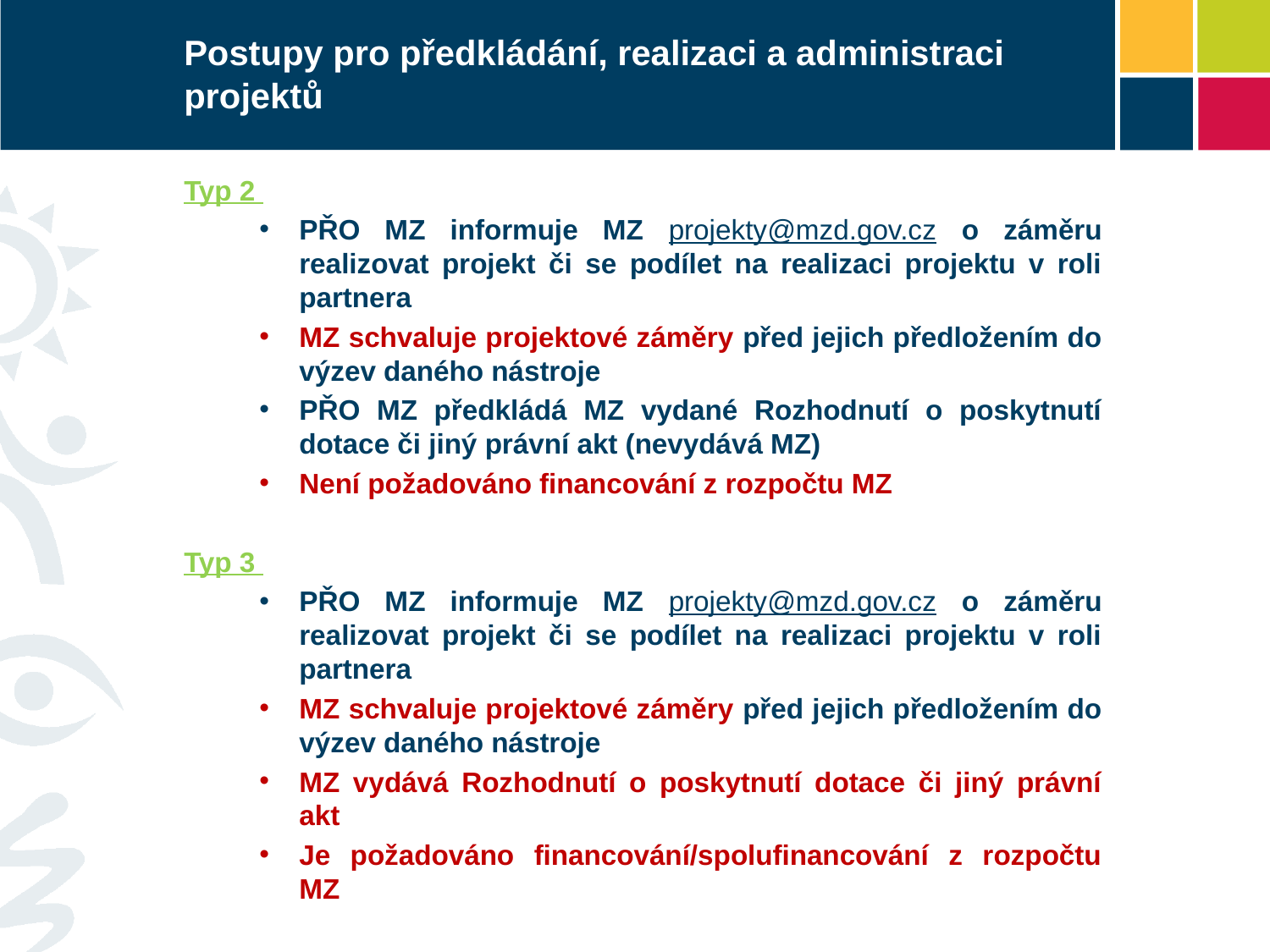

# Postupy pro předkládání, realizaci a administraci projektů
Typ 2
PŘO MZ informuje MZ projekty@mzd.gov.cz o záměru realizovat projekt či se podílet na realizaci projektu v roli partnera
MZ schvaluje projektové záměry před jejich předložením do výzev daného nástroje
PŘO MZ předkládá MZ vydané Rozhodnutí o poskytnutí dotace či jiný právní akt (nevydává MZ)
Není požadováno financování z rozpočtu MZ

Typ 3
PŘO MZ informuje MZ projekty@mzd.gov.cz o záměru realizovat projekt či se podílet na realizaci projektu v roli partnera
MZ schvaluje projektové záměry před jejich předložením do výzev daného nástroje
MZ vydává Rozhodnutí o poskytnutí dotace či jiný právní akt
Je požadováno financování/spolufinancování z rozpočtu MZ